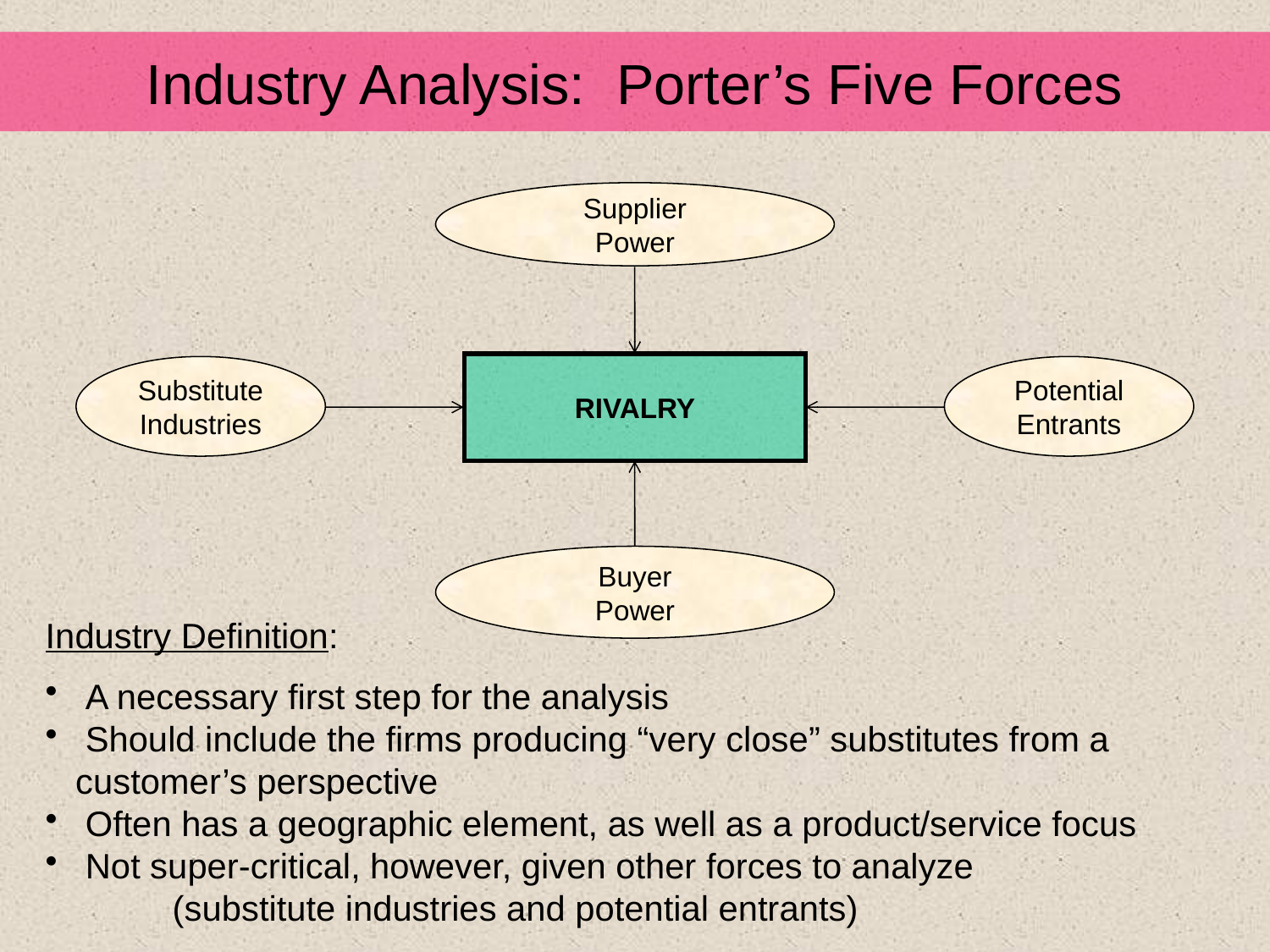

Industry Analysis:  Porter’s Five Forces
Supplier
Power

RIVALRY
Substitute
Industries
Potential
Entrants

Buyer
Power
Industry Definition:

 A necessary first step for the analysis
 Should include the firms producing “very close” substitutes from a 	customer’s perspective
 Often has a geographic element, as well as a product/service focus
 Not super-critical, however, given other forces to analyze
	(substitute industries and potential entrants)